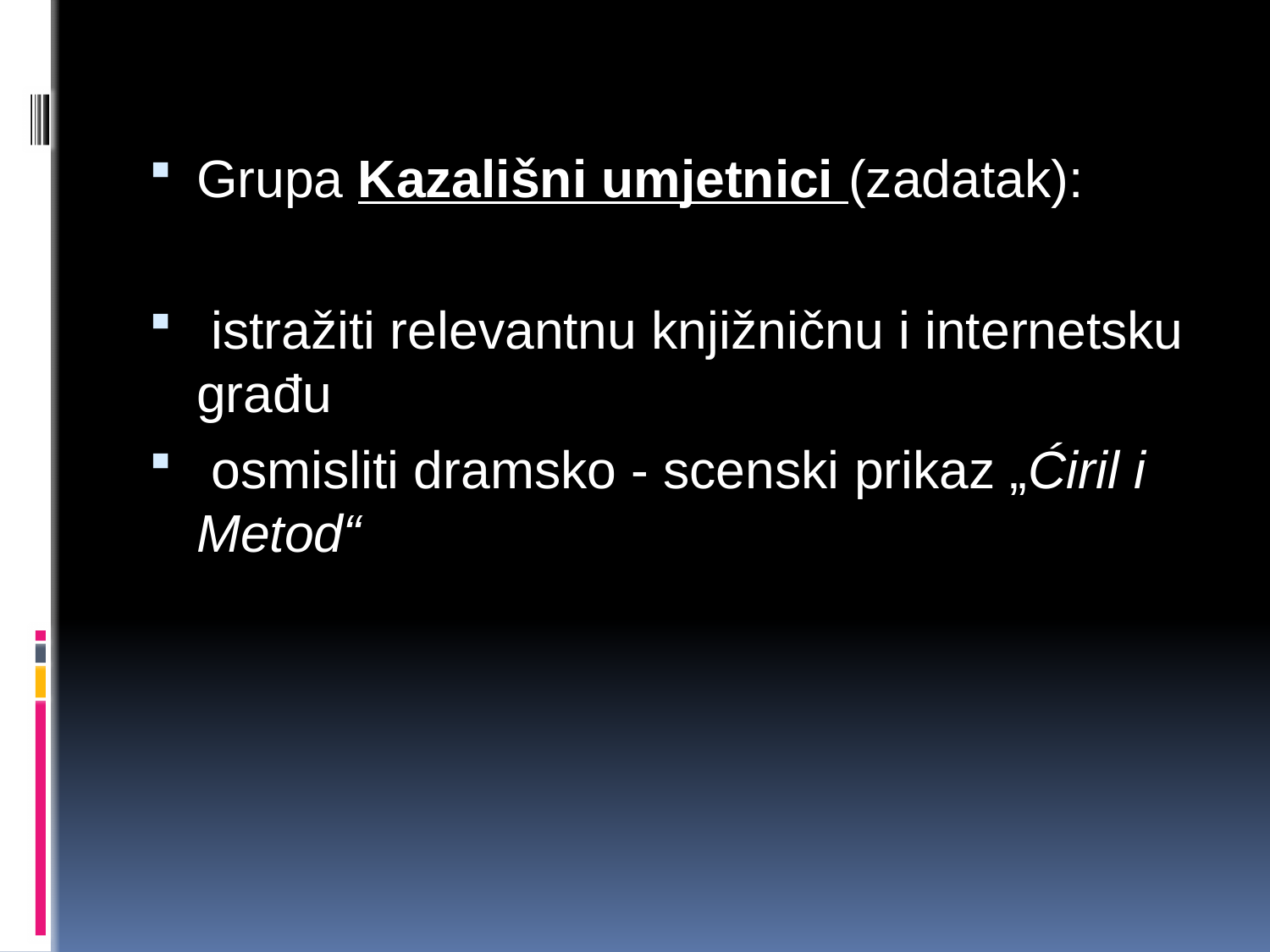

Grupa Kazališni umjetnici (zadatak):

 istražiti relevantnu knjižničnu i internetsku građu
 osmisliti dramsko - scenski prikaz „Ćiril i Metod“